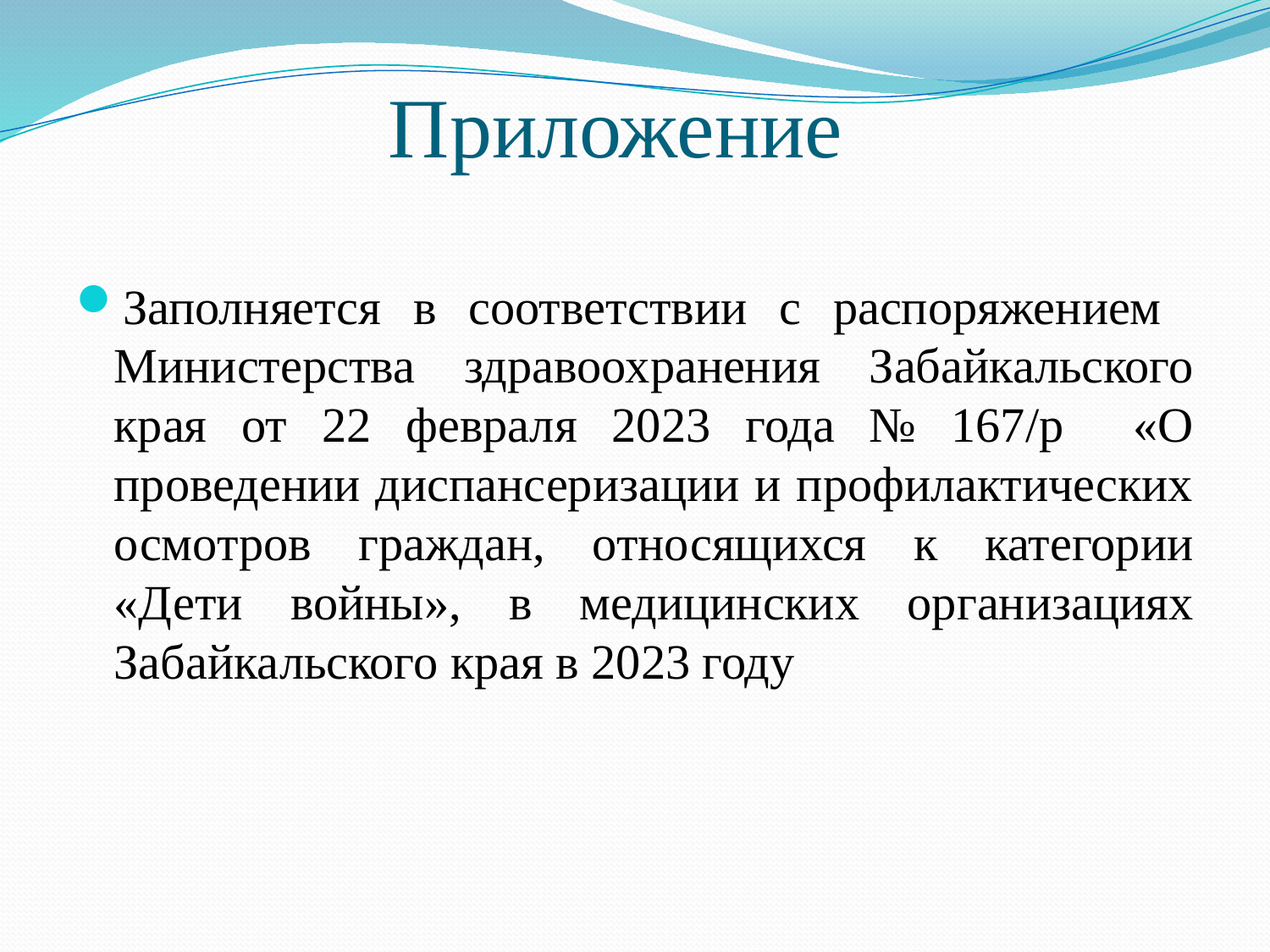

# Приложение
Заполняется в соответствии с распоряжением  Министерства здравоохранения Забайкальского края от 22 февраля 2023 года № 167/р  «О проведении диспансеризации и профилактических осмотров граждан, относящихся к категории «Дети войны», в медицинских организациях Забайкальского края в 2023 году